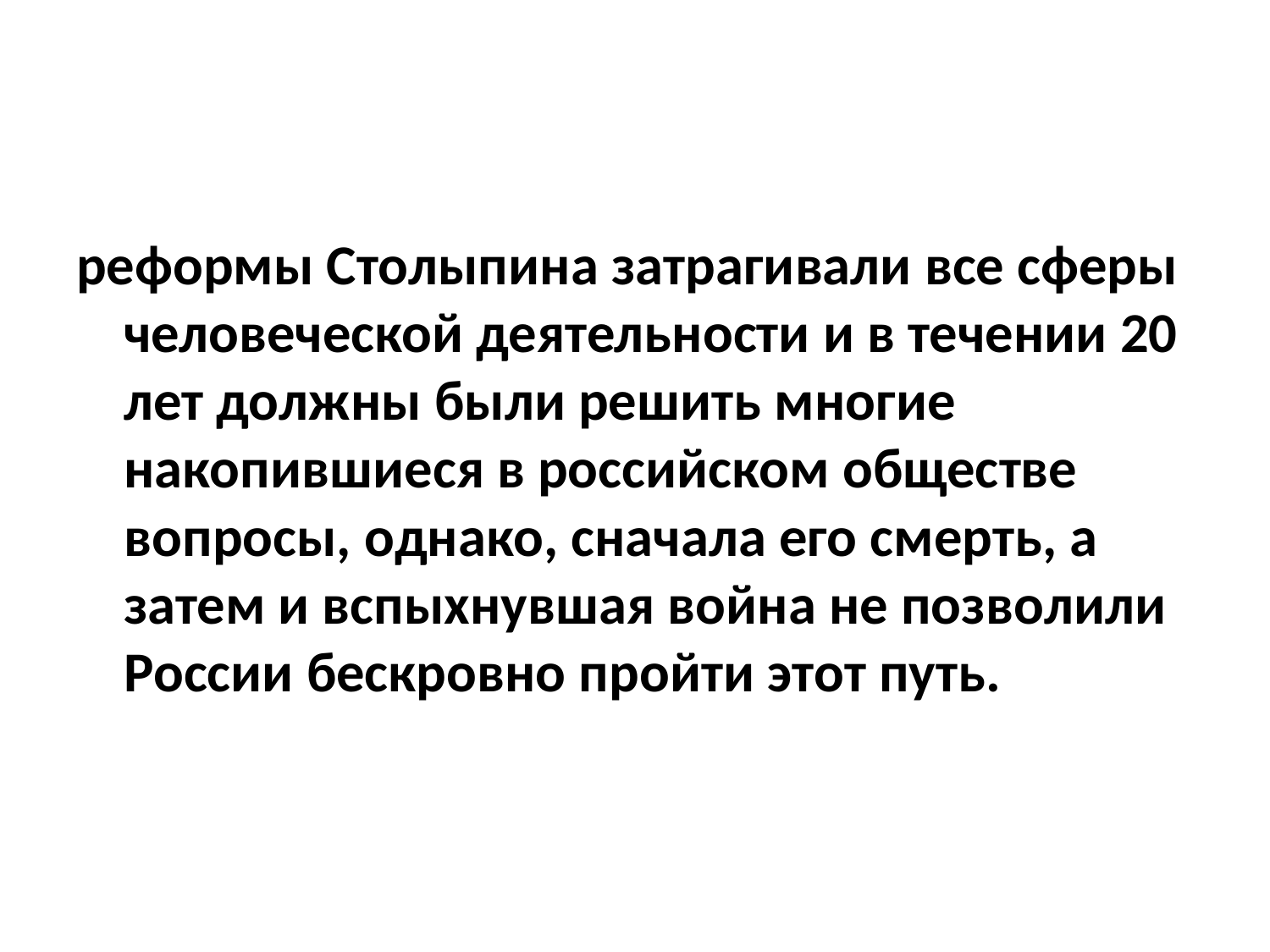

#
реформы Столыпина затрагивали все сферы человеческой деятельности и в течении 20 лет должны были решить многие накопившиеся в российском обществе вопросы, однако, сначала его смерть, а затем и вспыхнувшая война не позволили России бескровно пройти этот путь.